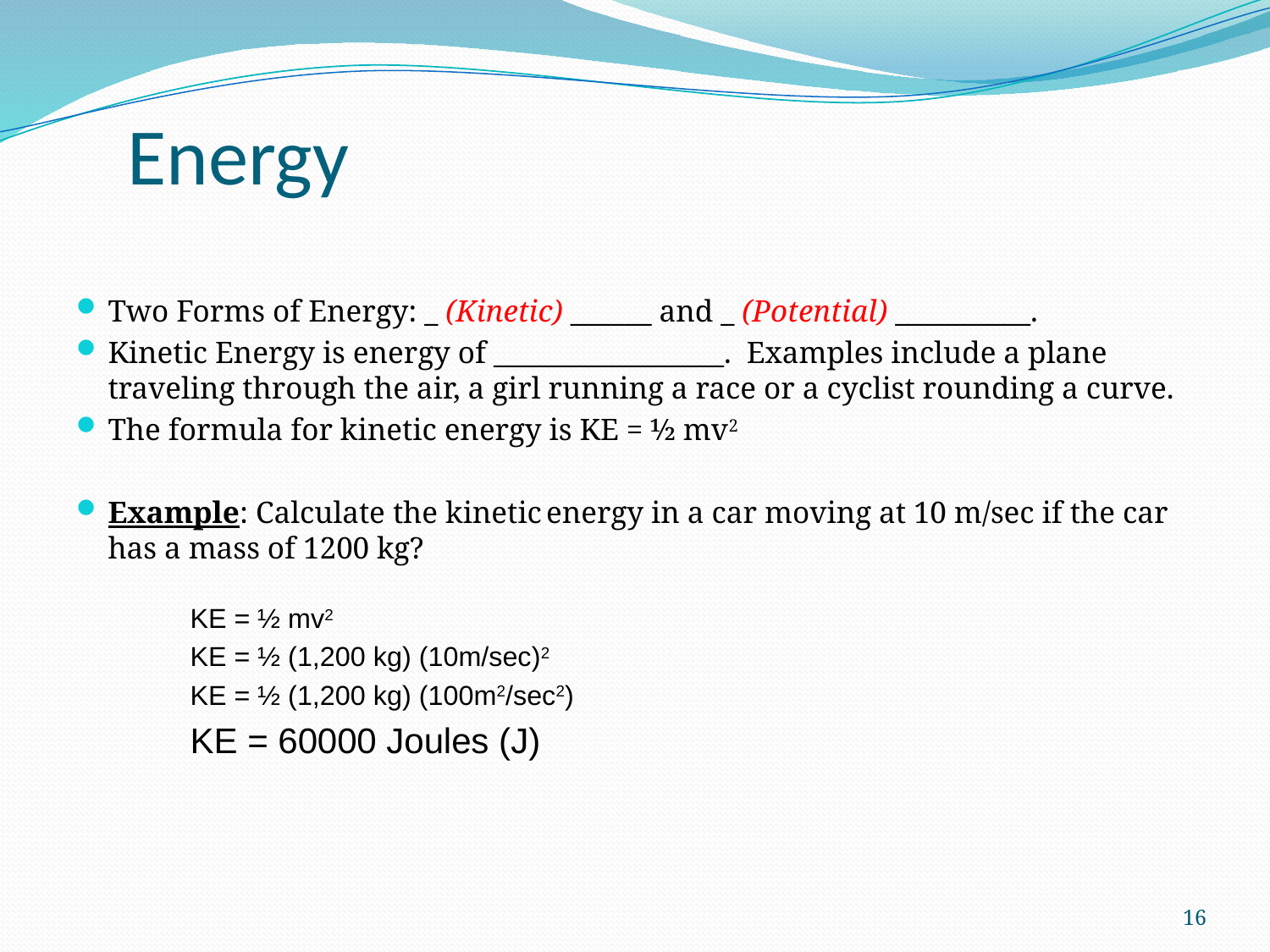

# Energy

Two Forms of Energy: _ (Kinetic) ______ and _ (Potential) __________.
Kinetic Energy is energy of _________________.  Examples include a plane traveling through the air, a girl running a race or a cyclist rounding a curve.
The formula for kinetic energy is KE = ½ mv2

Example: Calculate the kinetic energy in a car moving at 10 m/sec if the car has a mass of 1200 kg?

KE = ½ mv2
KE = ½ (1,200 kg) (10m/sec)2
KE = ½ (1,200 kg) (100m2/sec2)
KE = 60000 Joules (J)

16